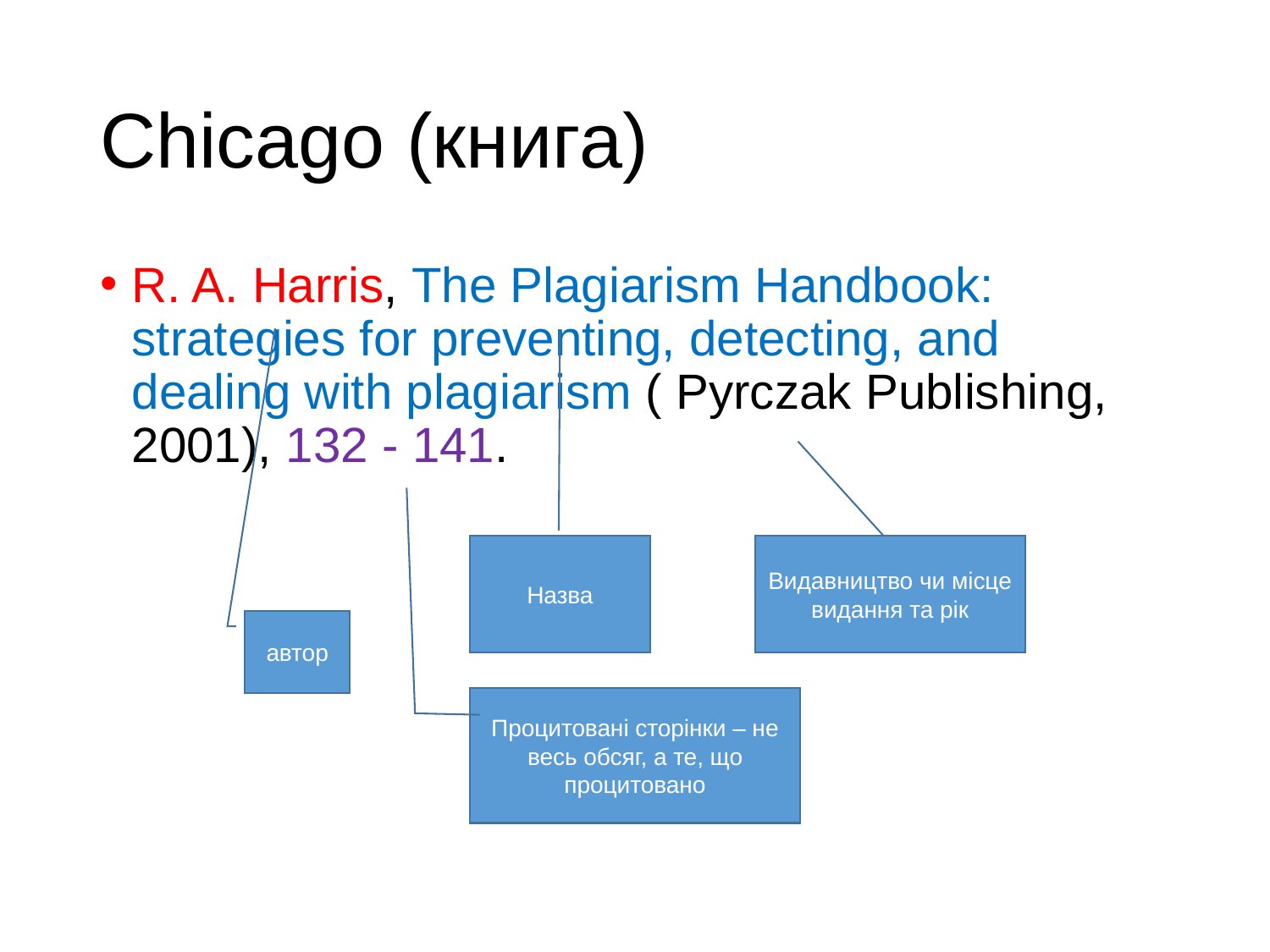

# Chicago (книга)
R. A. Harris, The Plagiarism Handbook: strategies for preventing, detecting, and dealing with plagiarism ( Pyrczak Publishing, 2001), 132 - 141.

Назва
Видавництво чи місце видання та рік
автор
Процитовані сторінки – не весь обсяг, а те, що процитовано